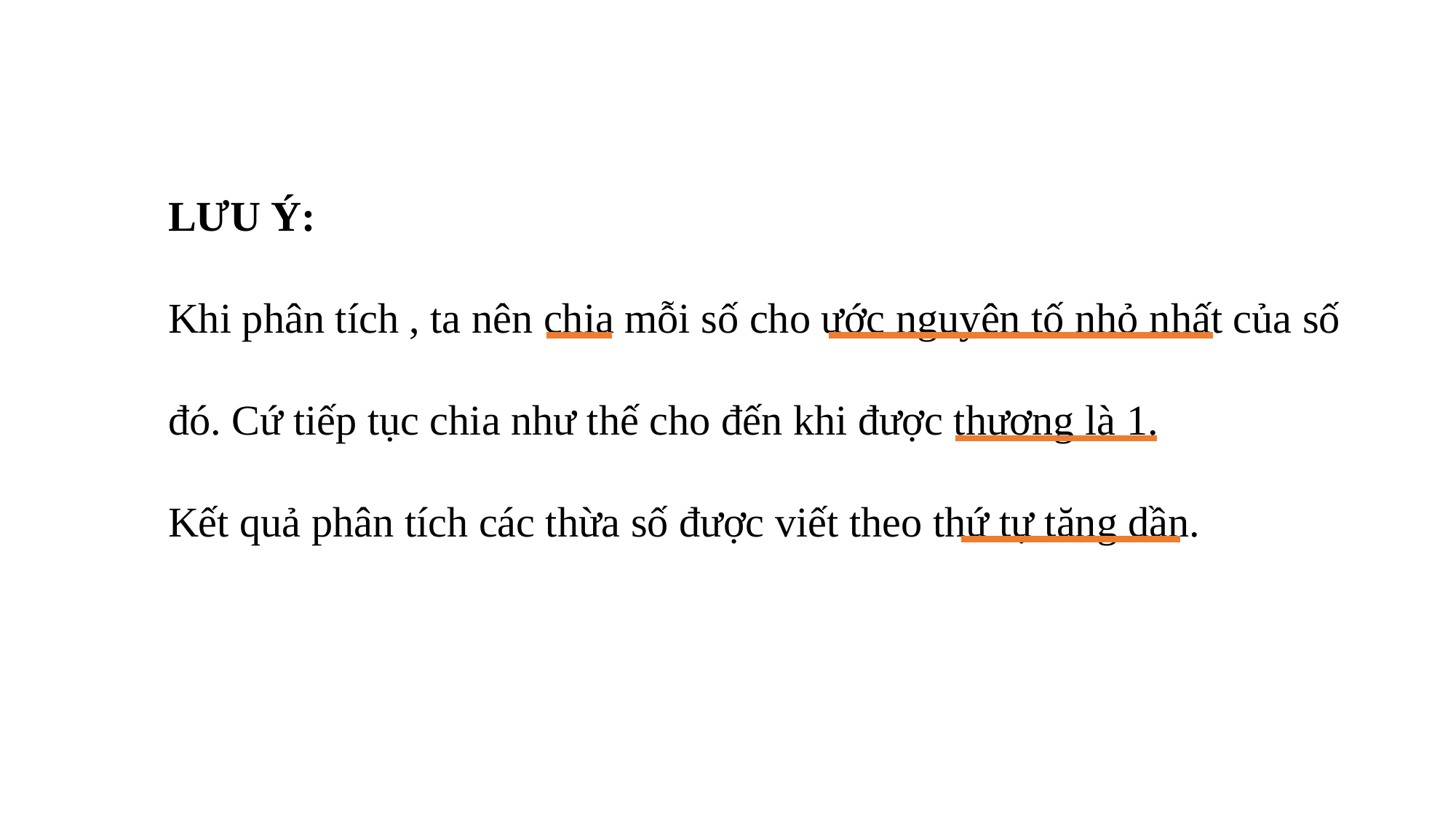

LƯU Ý:
Khi phân tích , ta nên chia mỗi số cho ước nguyên tố nhỏ nhất của số đó. Cứ tiếp tục chia như thế cho đến khi được thương là 1.
Kết quả phân tích các thừa số được viết theo thứ tự tăng dần.